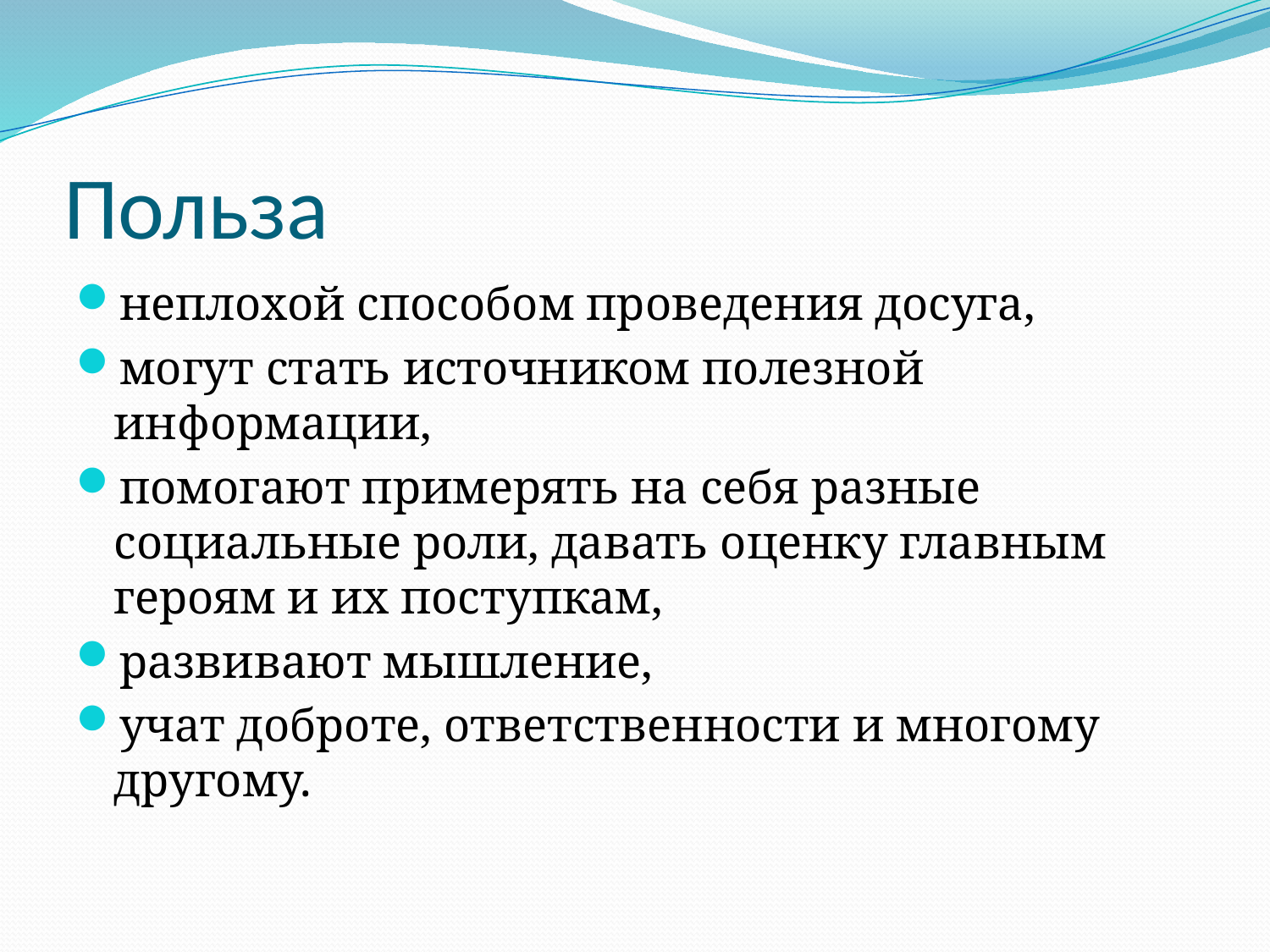

# Польза
неплохой способом проведения досуга,
могут стать источником полезной информации,
помогают примерять на себя разные социальные роли, давать оценку главным героям и их поступкам,
развивают мышление,
учат доброте, ответственности и многому другому.